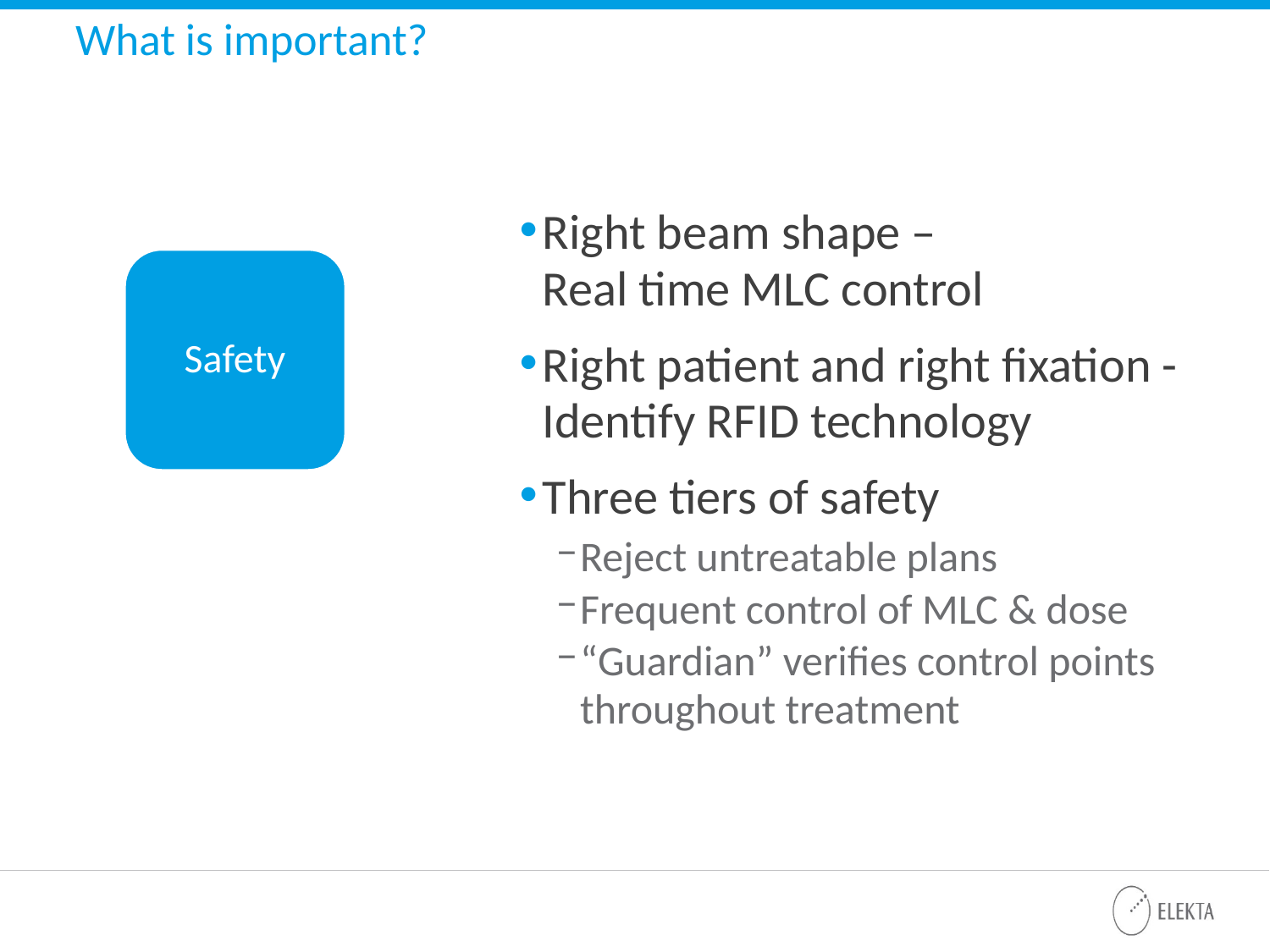

# What is important?
Right beam shape –
Real time MLC control
Right patient and right fixation - Identify RFID technology
Three tiers of safety
Reject untreatable plans
Frequent control of MLC & dose
“Guardian” verifies control points throughout treatment

Safety